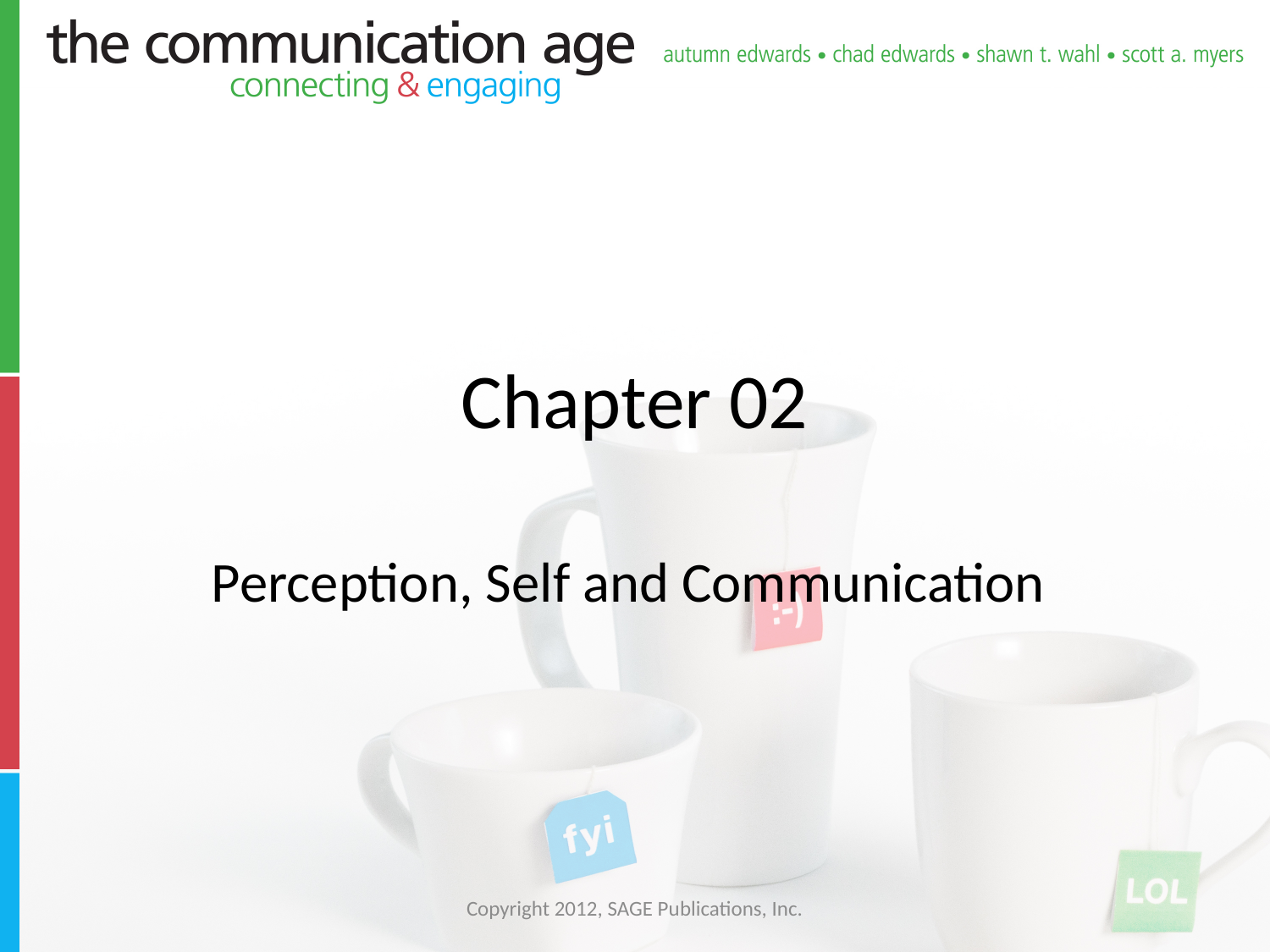

# Chapter 02
Perception, Self and Communication
Copyright 2012, SAGE Publications, Inc.